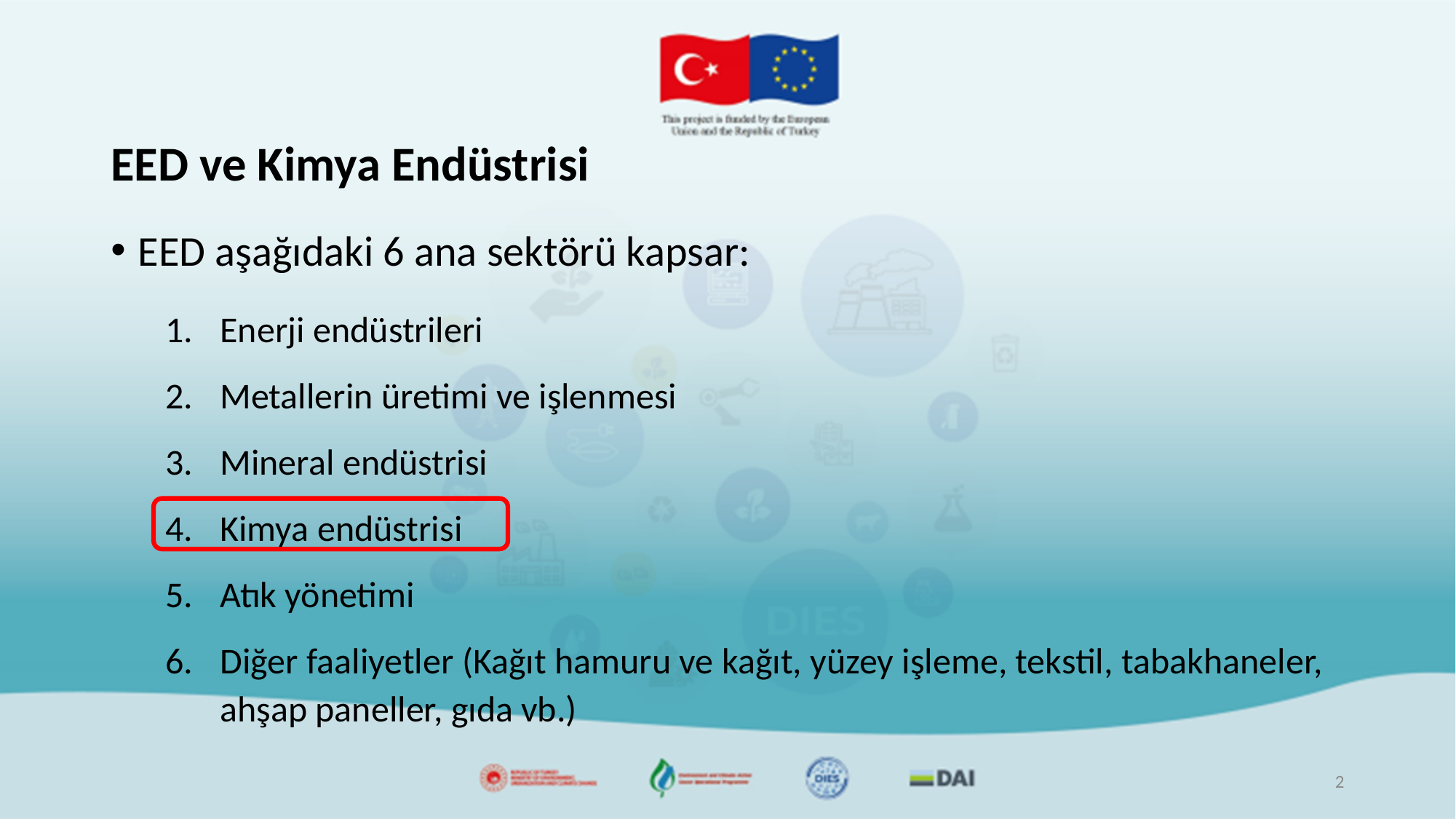

# EED ve Kimya Endüstrisi
EED aşağıdaki 6 ana sektörü kapsar:
Enerji endüstrileri
Metallerin üretimi ve işlenmesi
Mineral endüstrisi
Kimya endüstrisi
Atık yönetimi
Diğer faaliyetler (Kağıt hamuru ve kağıt, yüzey işleme, tekstil, tabakhaneler, ahşap paneller, gıda vb.)

2